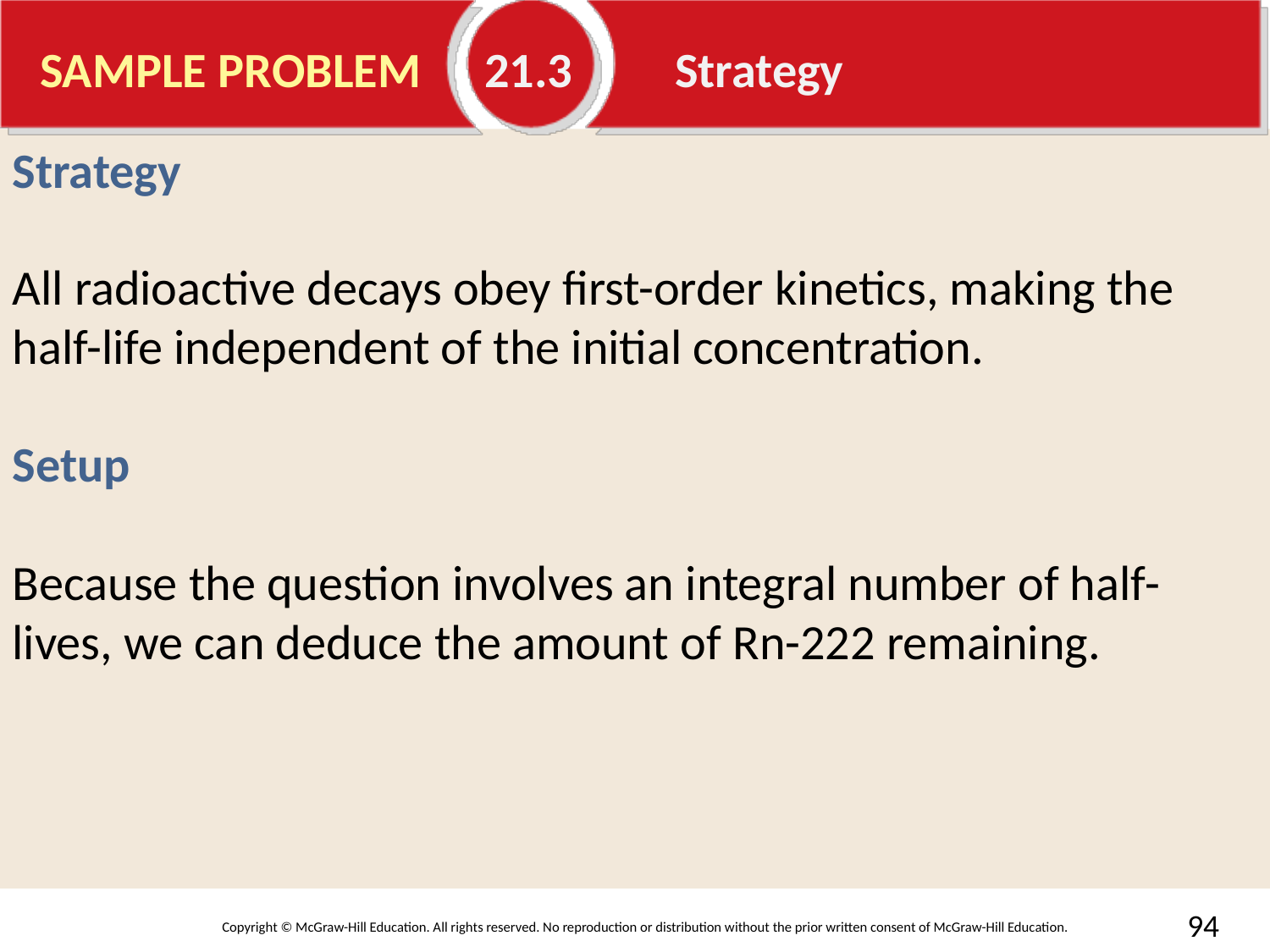

# SAMPLE PROBLEM	21.3	Strategy
Strategy
All radioactive decays obey first-order kinetics, making the half-life independent of the initial concentration.
Setup
Because the question involves an integral number of half-lives, we can deduce the amount of Rn-222 remaining.